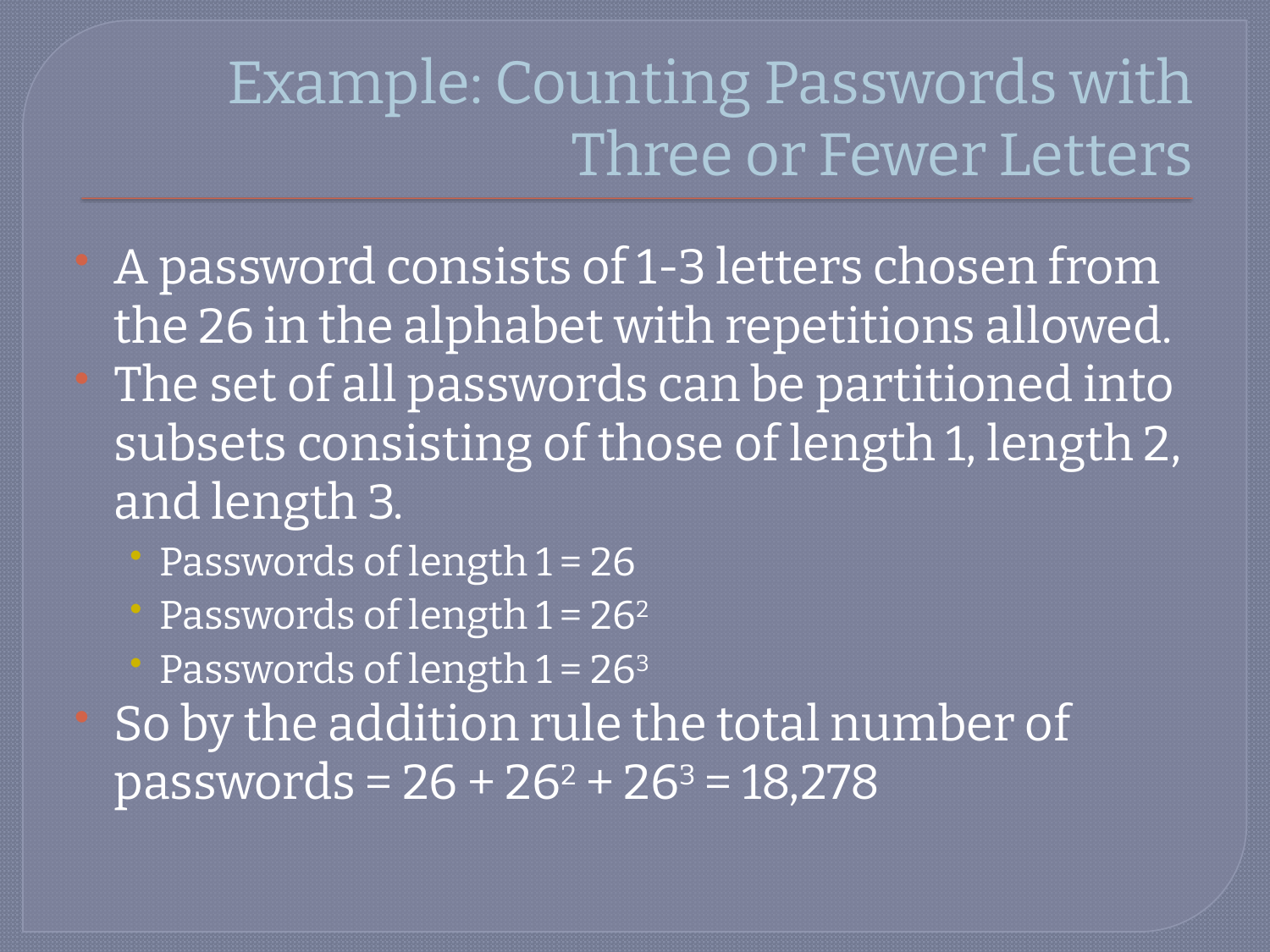

# Example: Counting Passwords with Three or Fewer Letters
A password consists of 1-3 letters chosen from the 26 in the alphabet with repetitions allowed.
The set of all passwords can be partitioned into subsets consisting of those of length 1, length 2, and length 3.
Passwords of length 1 = 26
Passwords of length 1 = 262
Passwords of length 1 = 263
So by the addition rule the total number of passwords = 26 + 262 + 263 = 18,278